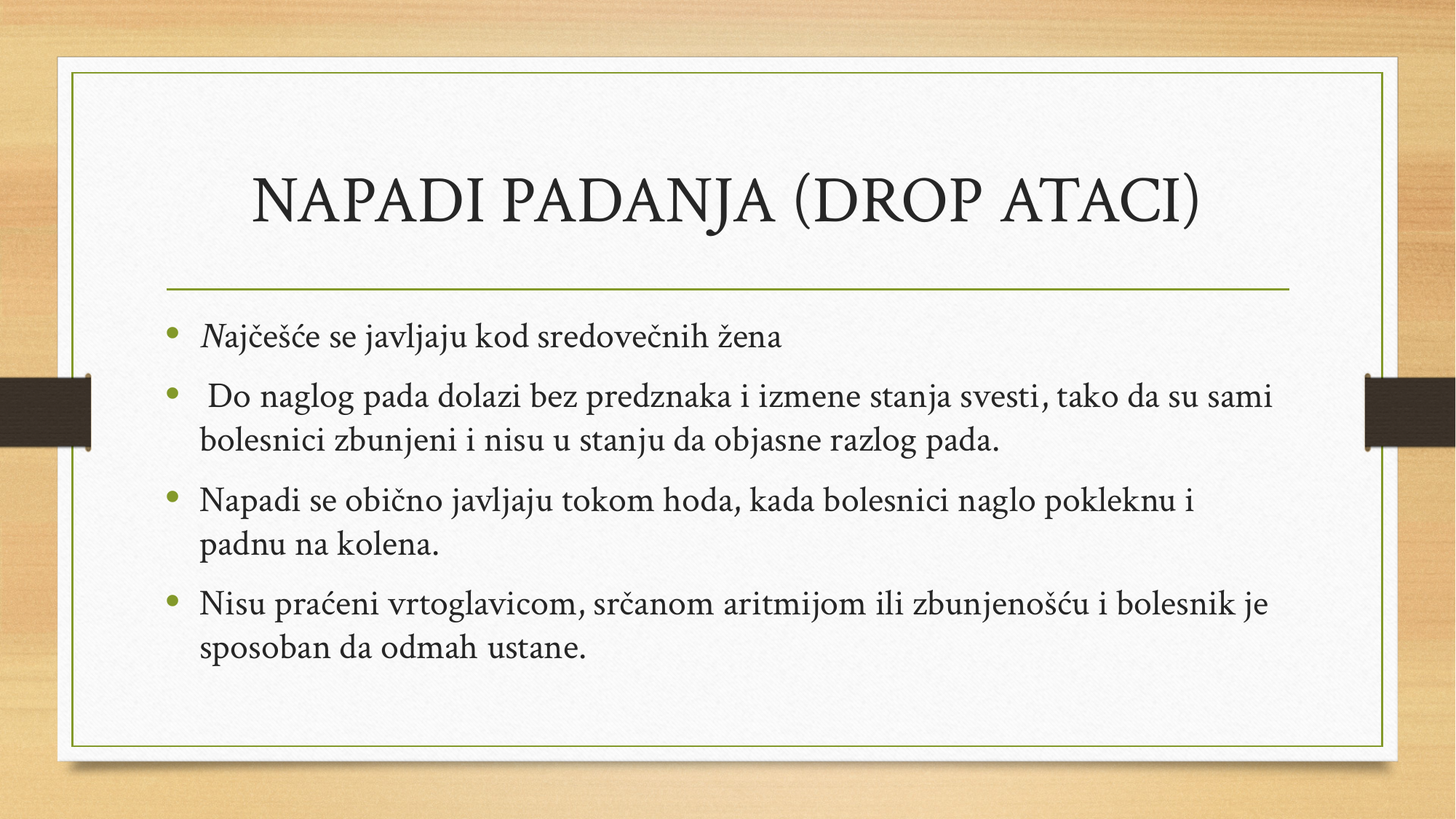

# NAPADI PADANJA (DROP ATACI)
Najčešće se javljaju kod sredovečnih žena
 Do naglog pada dolazi bez predznaka i izmene stanja svesti, tako da su sami bolesnici zbunjeni i nisu u stanju da objasne razlog pada.
Napadi se obično javljaju tokom hoda, kada bolesnici naglo pokleknu i padnu na kolena.
Nisu praćeni vrtoglavicom, srčanom aritmijom ili zbunjenošću i bolesnik je sposoban da odmah ustane.